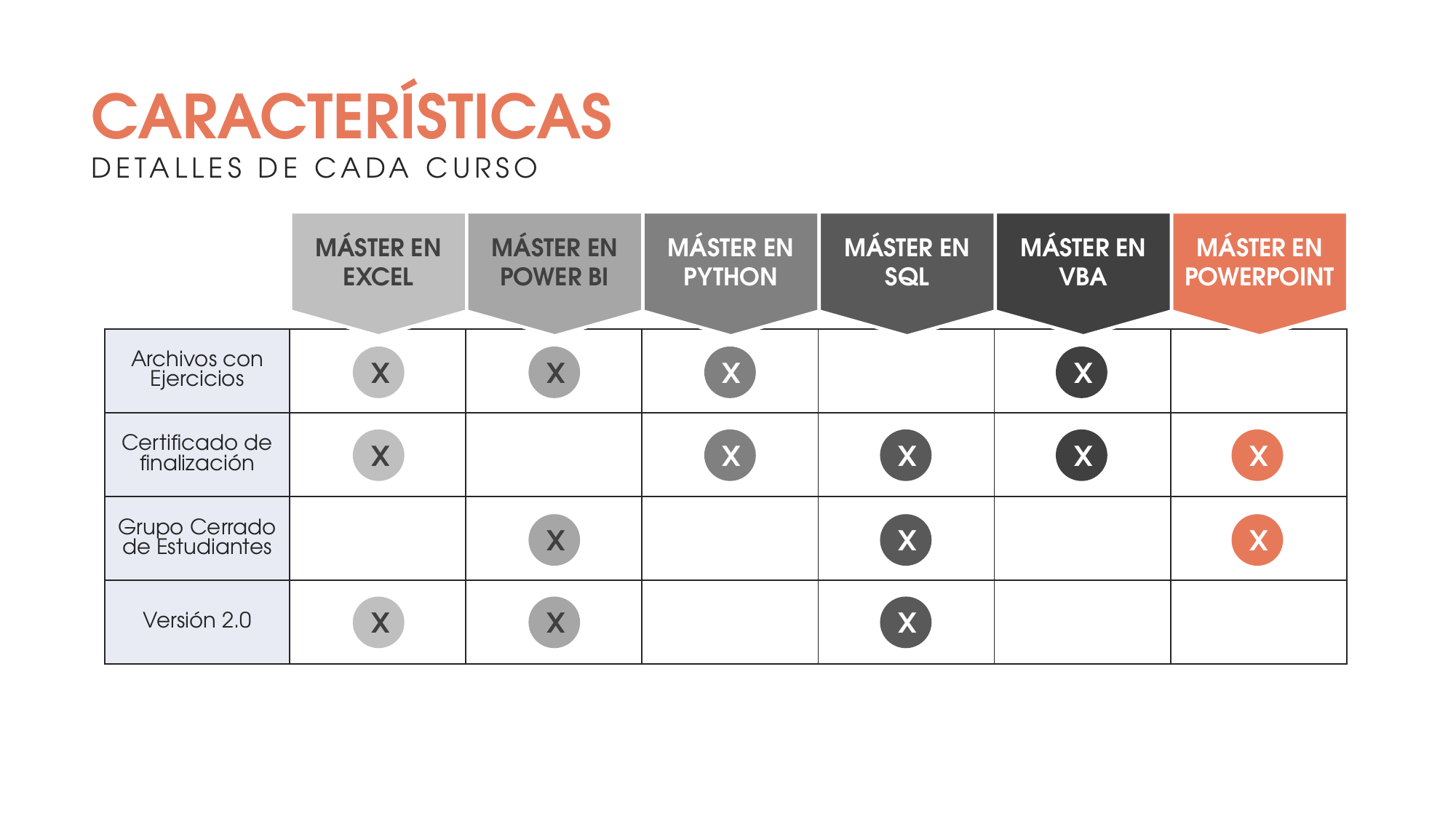

CARACTERÍSTICAS
DETALLES DE CADA CURSO
MÁSTER EN EXCEL
MÁSTER EN POWER BI
MÁSTER EN PYTHON
MÁSTER EN SQL
MÁSTER EN VBA
MÁSTER EN POWERPOINT
| Archivos con Ejercicios |  |  |  |  |  |  |
| --- | --- | --- | --- | --- | --- | --- |
| Certificado de finalización |  |  |  |  |  |  |
| Grupo Cerrado de Estudiantes |  |  |  |  |  |  |
| Versión 2.0 |  |  |  |  |  |  |
X
X
X
X
X
X
X
X
X
X
X
X
X
X
X